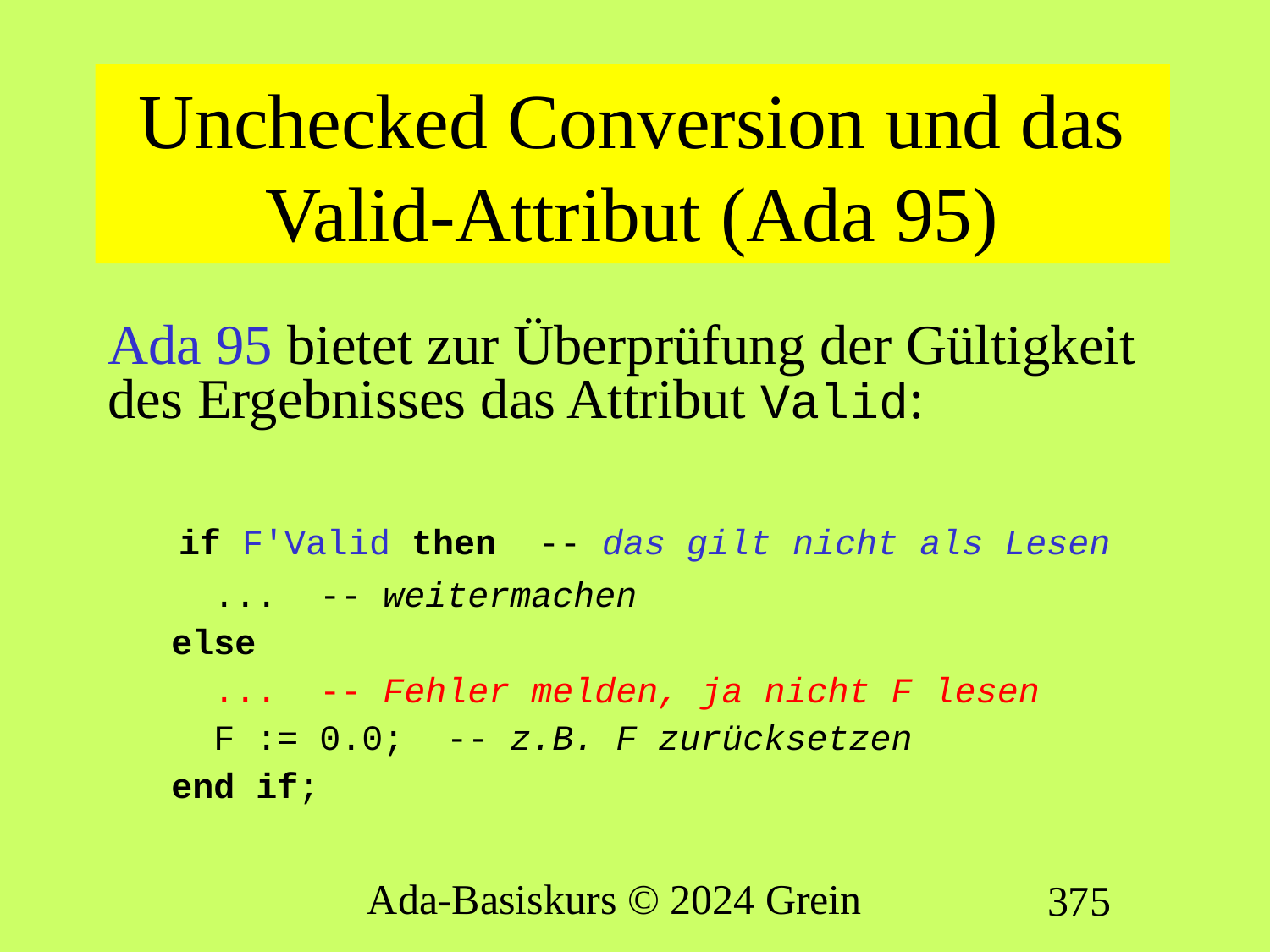

# Unchecked Conversion und das Valid-Attribut (Ada 95)

Ada 95 bietet zur Überprüfung der Gültigkeit des Ergebnisses das Attribut Valid:

     if F'Valid then  -- das gilt nicht als Lesen
     ...  -- weitermachen
   else
     ...  -- Fehler melden, ja nicht F lesen
     F := 0.0;  -- z.B. F zurücksetzen
   end if;

Ada-Basiskurs © 2024 Grein
375